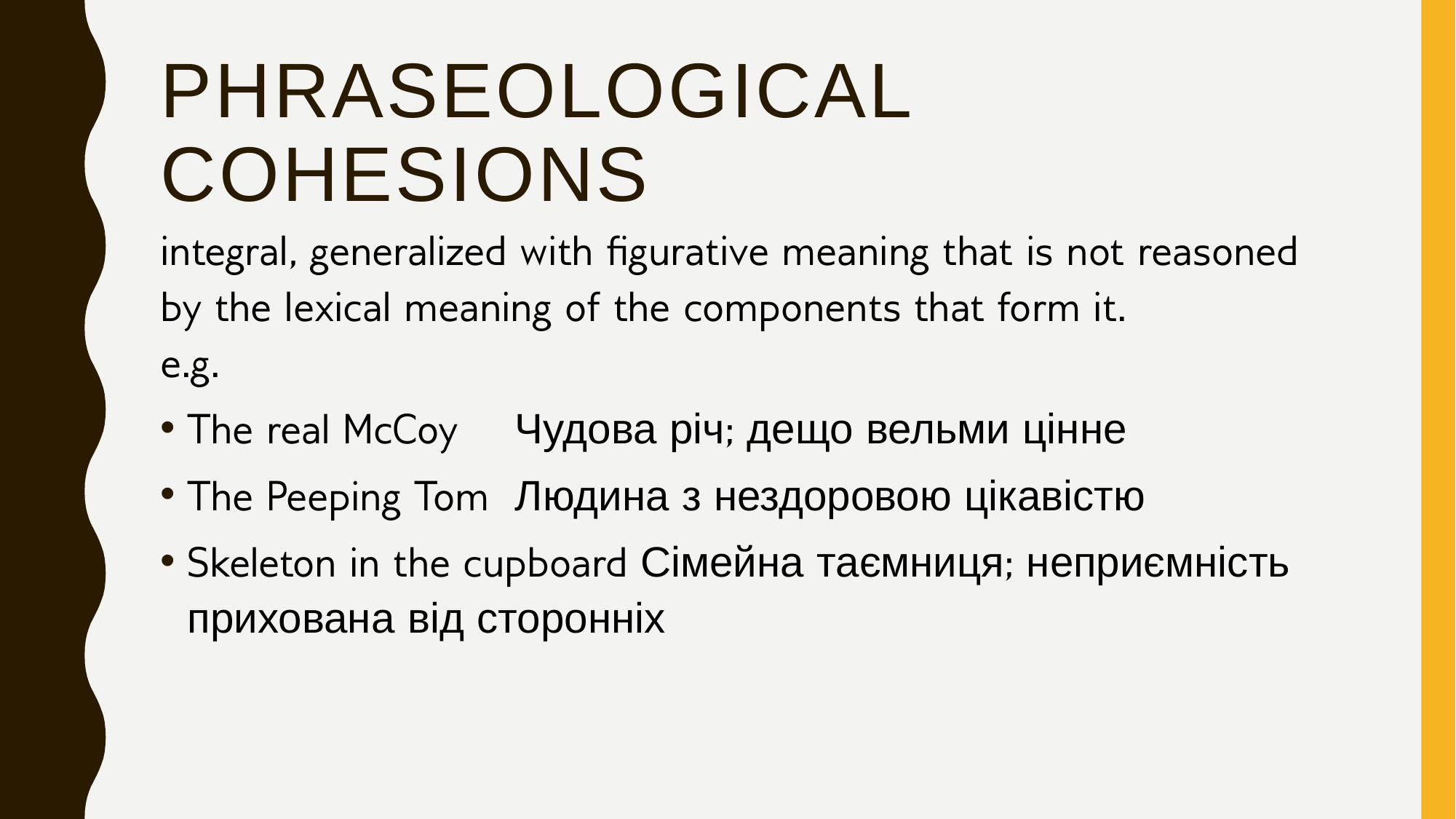

# Phraseological cohesions
integral, generalized with figurative meaning that is not reasoned by the lexical meaning of the components that form it.
e.g.
The real McCoy 	Чудова річ; дещо вельми цінне
The Peeping Tom 	Людина з нездоровою цікавістю
Skeleton in the cupboard Сімейна таємниця; неприємність прихована від сторонніх